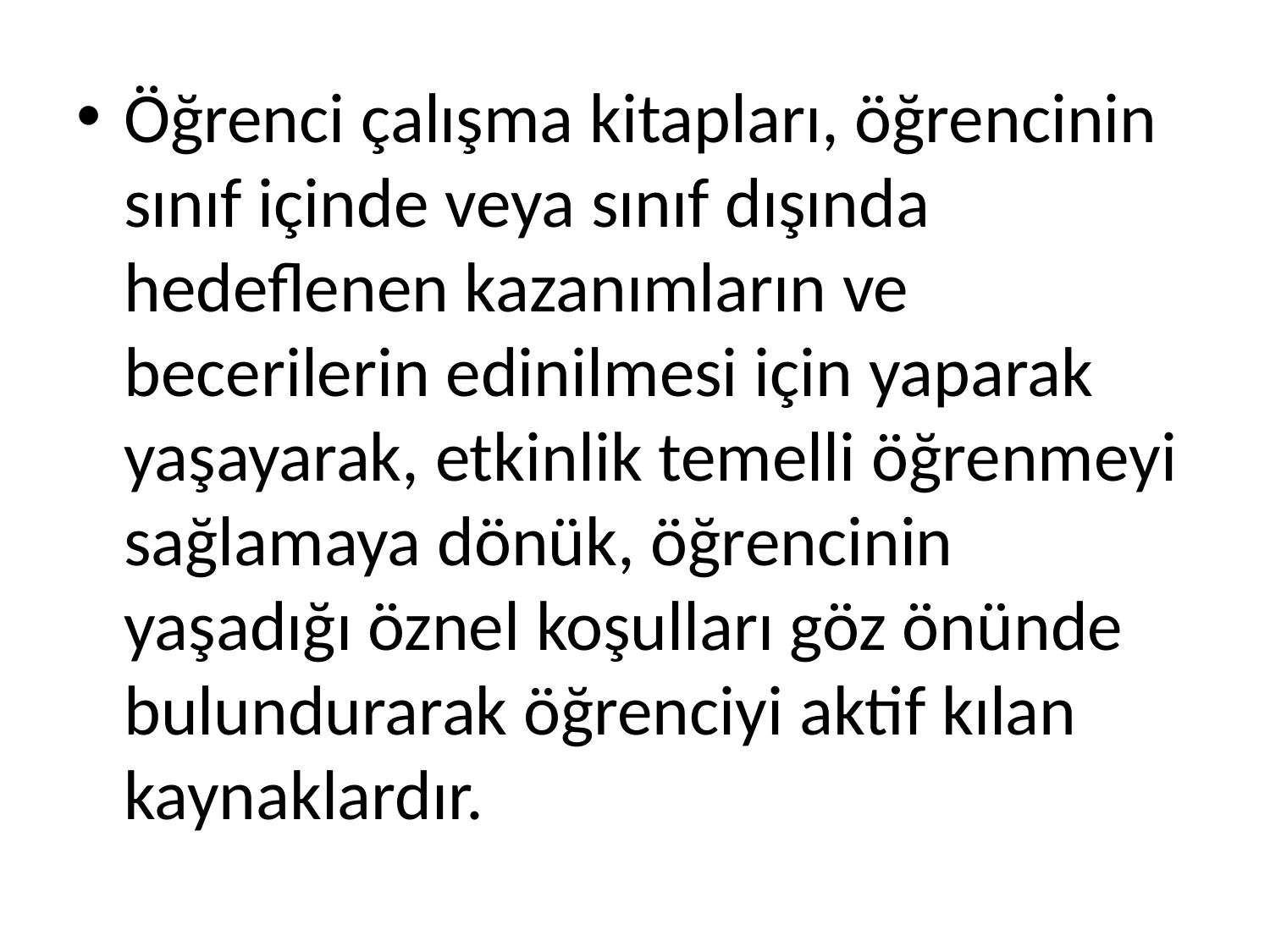

Öğrenci çalışma kitapları, öğrencinin sınıf içinde veya sınıf dışında hedeflenen kazanımların ve becerilerin edinilmesi için yaparak yaşayarak, etkinlik temelli öğrenmeyi sağlamaya dönük, öğrencinin yaşadığı öznel koşulları göz önünde bulundurarak öğrenciyi aktif kılan kaynaklardır.